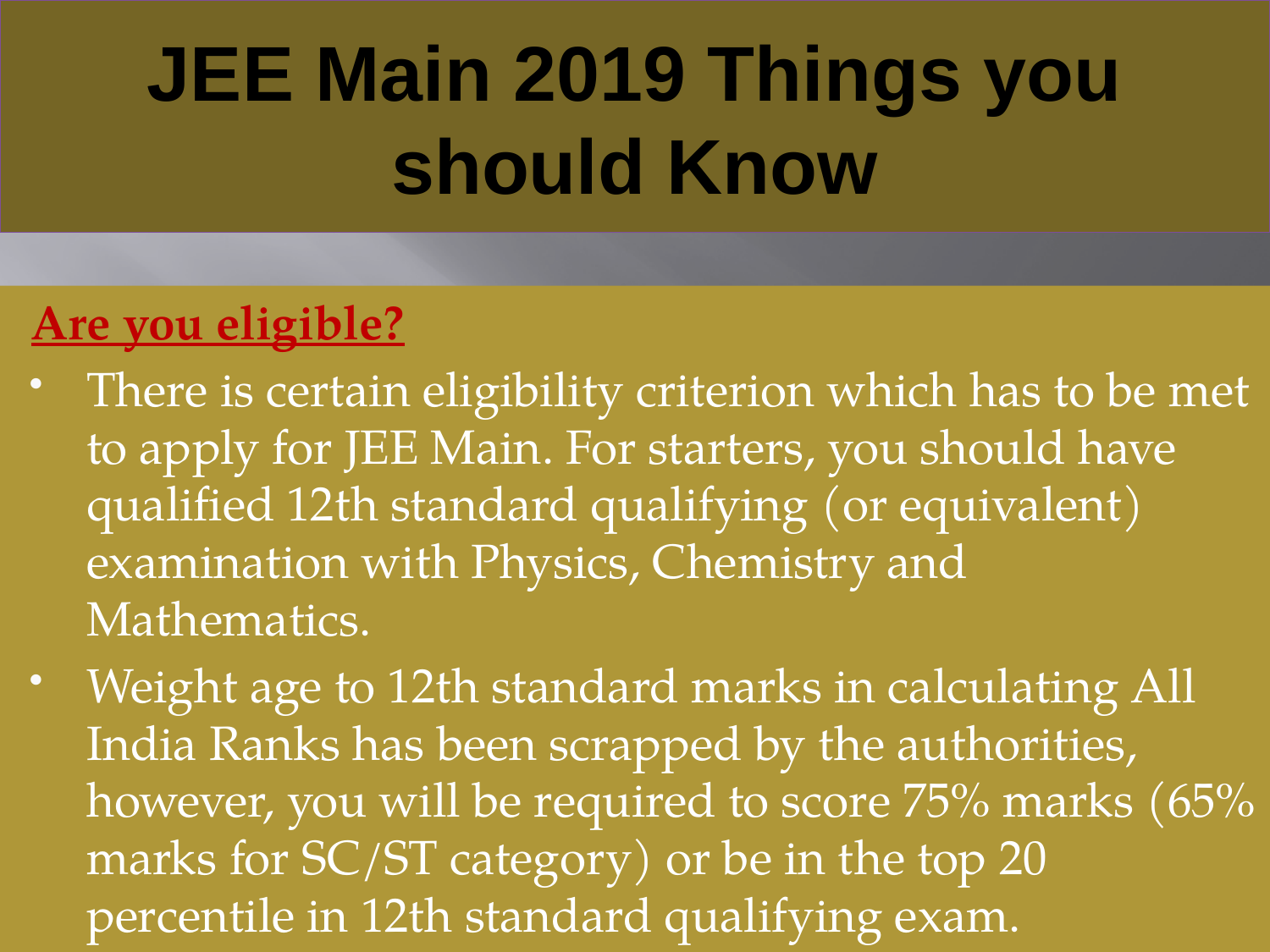

# JEE Main 2019 Things you should Know
Are you eligible?
There is certain eligibility criterion which has to be met to apply for JEE Main. For starters, you should have qualified 12th standard qualifying (or equivalent) examination with Physics, Chemistry and Mathematics.
Weight age to 12th standard marks in calculating All India Ranks has been scrapped by the authorities, however, you will be required to score 75% marks (65% marks for SC/ST category) or be in the top 20 percentile in 12th standard qualifying exam.